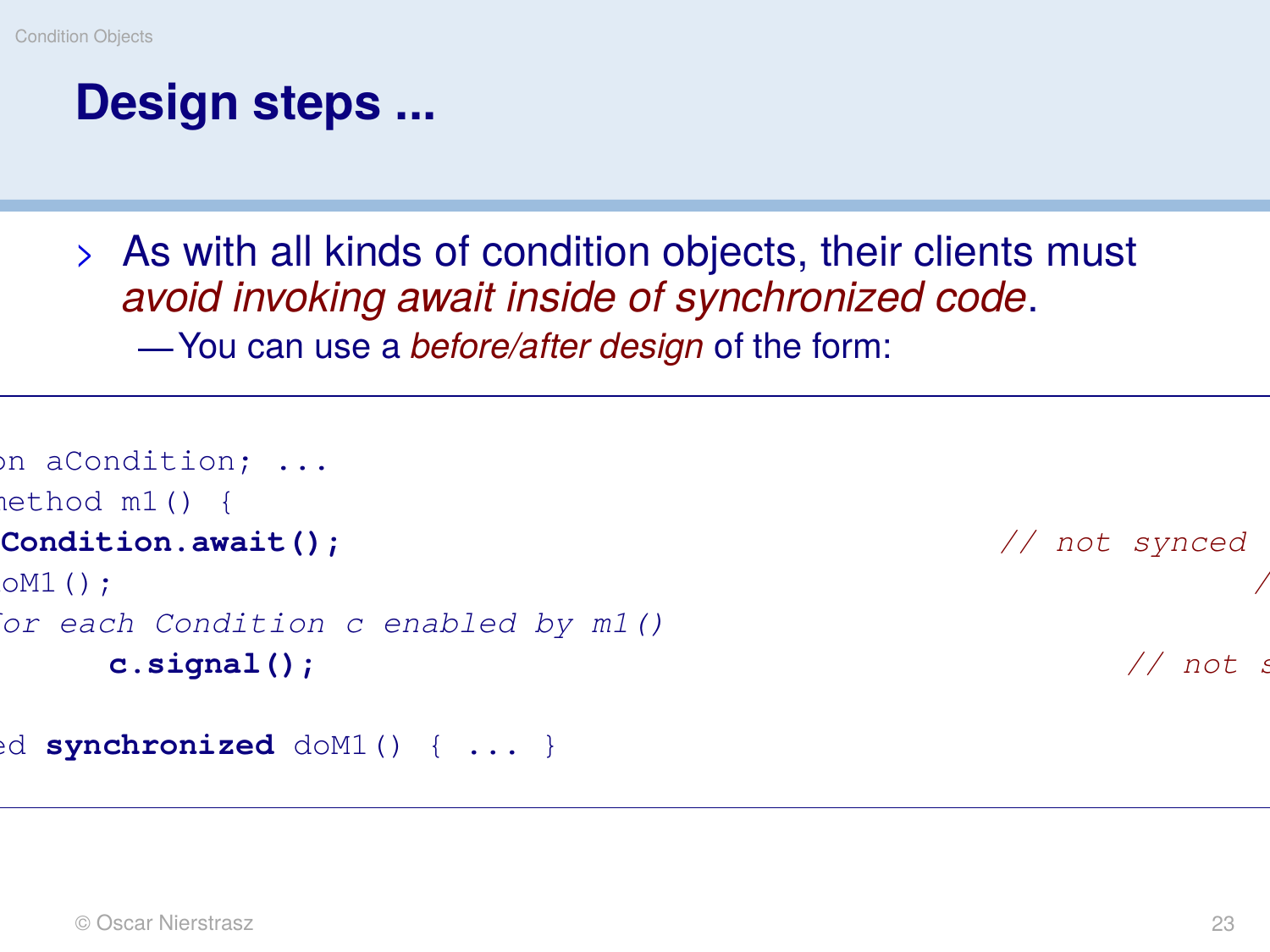

Condition Objects
# Design steps ...
As with all kinds of condition objects, their clients must avoid invoking await inside of synchronized code.
You can use a before/after design of the form:
class Host {
	Condition aCondition; ...
	public method m1() {
		aCondition.await();						// not synced
		doM1();									// synced
		for each Condition c enabled by m1()
			c.signal();							// not synced
	}
	protected synchronized doM1() { ... }
}
© Oscar Nierstrasz
23